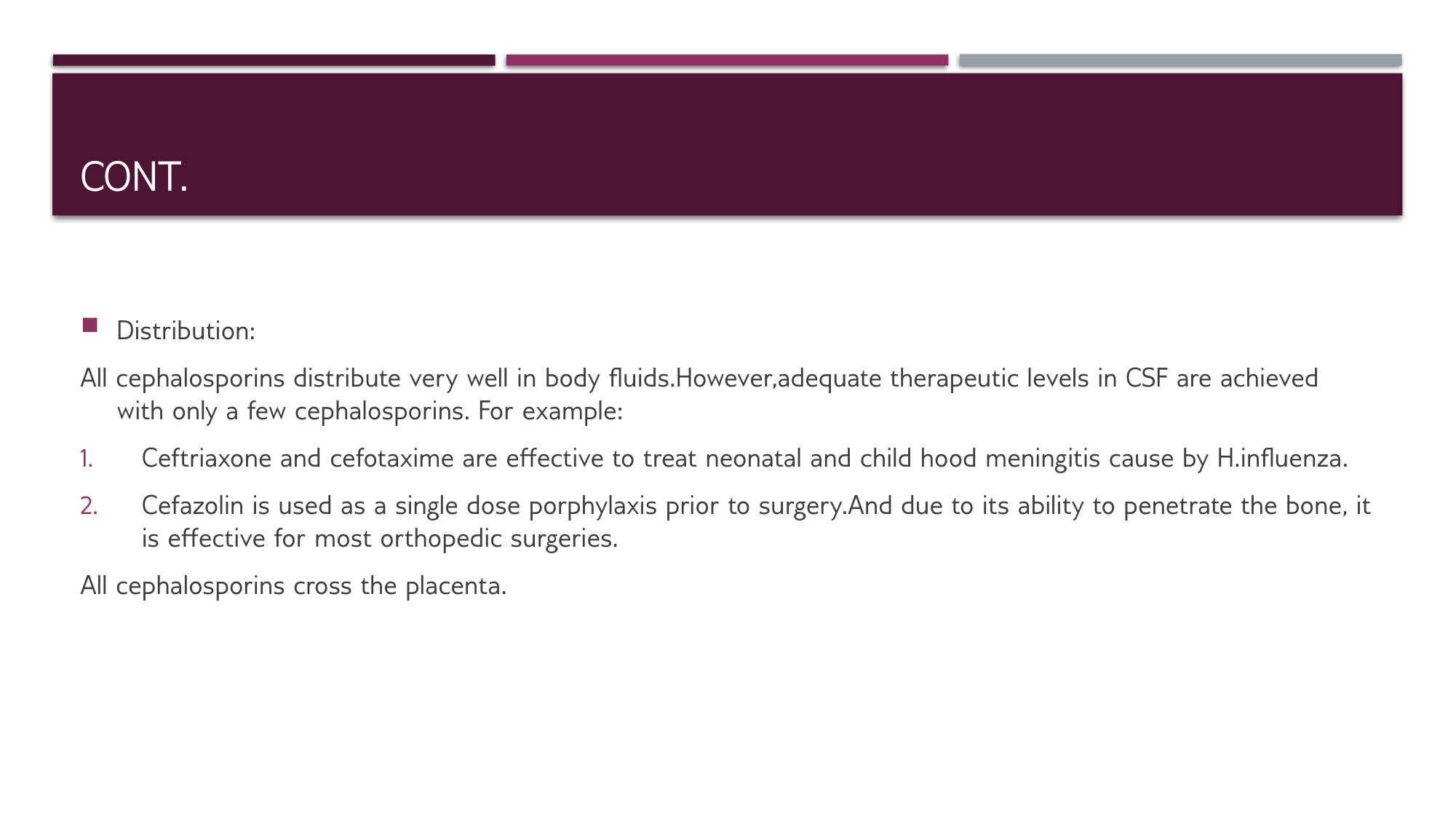

# Cont.
Distribution:
All cephalosporins distribute very well in body fluids.However,adequate therapeutic levels in CSF are achieved with only a few cephalosporins. For example:
Ceftriaxone and cefotaxime are effective to treat neonatal and child hood meningitis cause by H.influenza.
Cefazolin is used as a single dose porphylaxis prior to surgery.And due to its ability to penetrate the bone, it is effective for most orthopedic surgeries.
All cephalosporins cross the placenta.